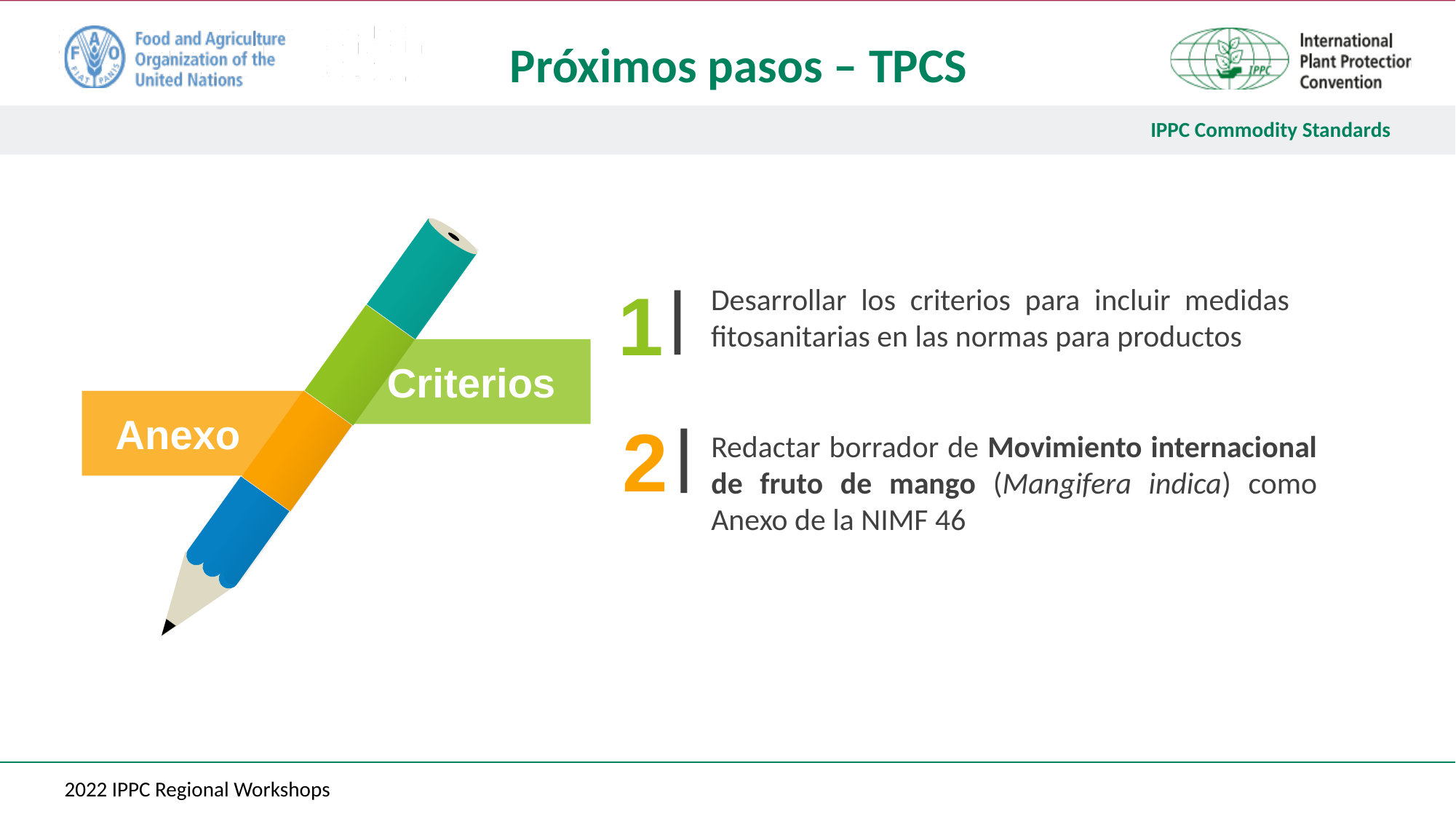

# Próximos pasos – TPCS

1
Desarrollar los criterios para incluir medidas fitosanitarias en las normas para productos

Criterios
  Anexo
2
Redactar borrador de Movimiento internacional de fruto de mango (Mangifera indica) como Anexo de la NIMF 46